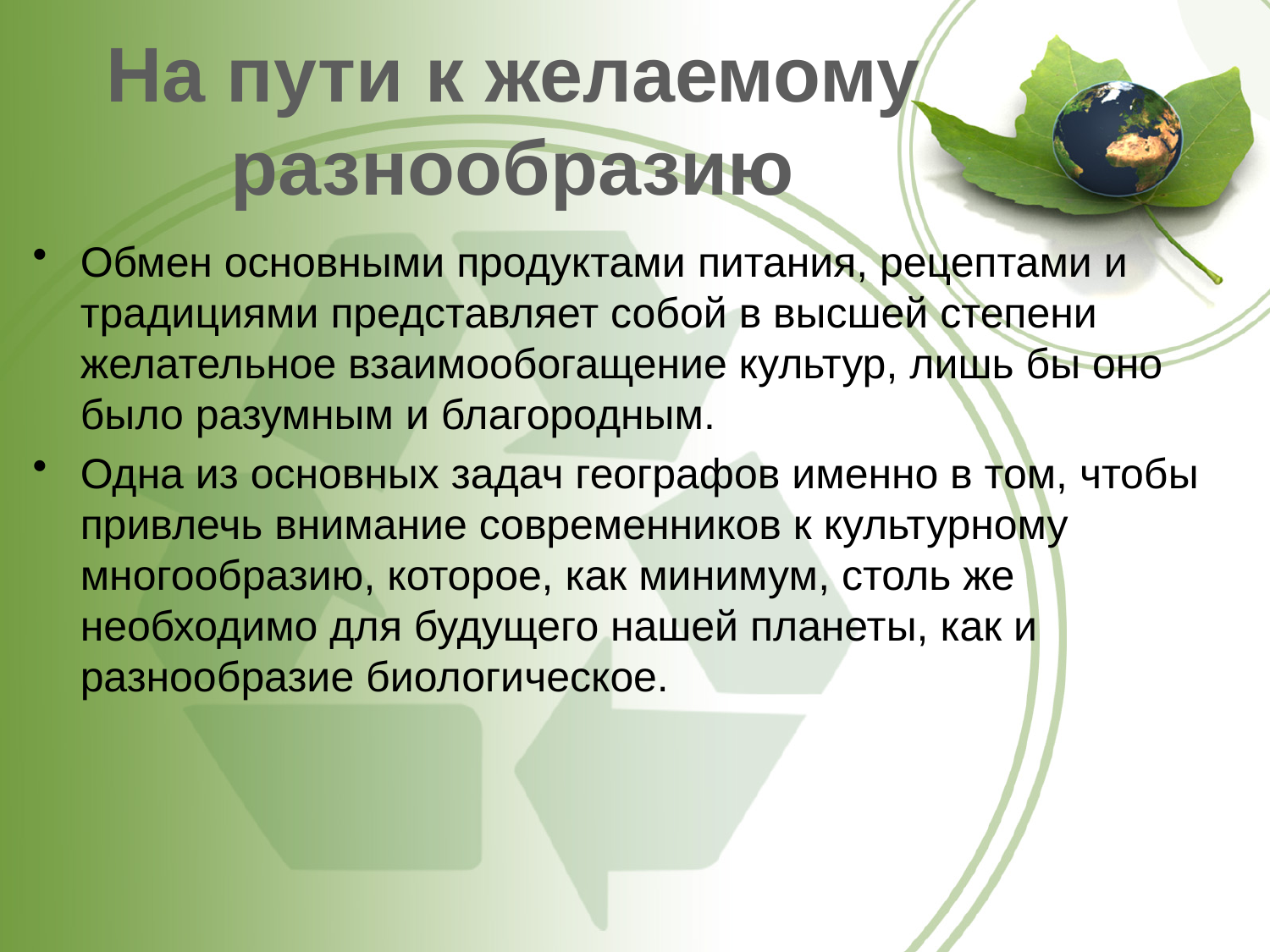

# На пути к желаемому разнообразию
Обмен основными продуктами питания, рецептами и традициями представляет собой в высшей степени желательное взаимообогащение культур, лишь бы оно было разумным и благородным.
Одна из основных задач географов именно в том, чтобы привлечь внимание современников к культурному многообразию, которое, как минимум, столь же необходимо для будущего нашей планеты, как и разнообразие биологическое.